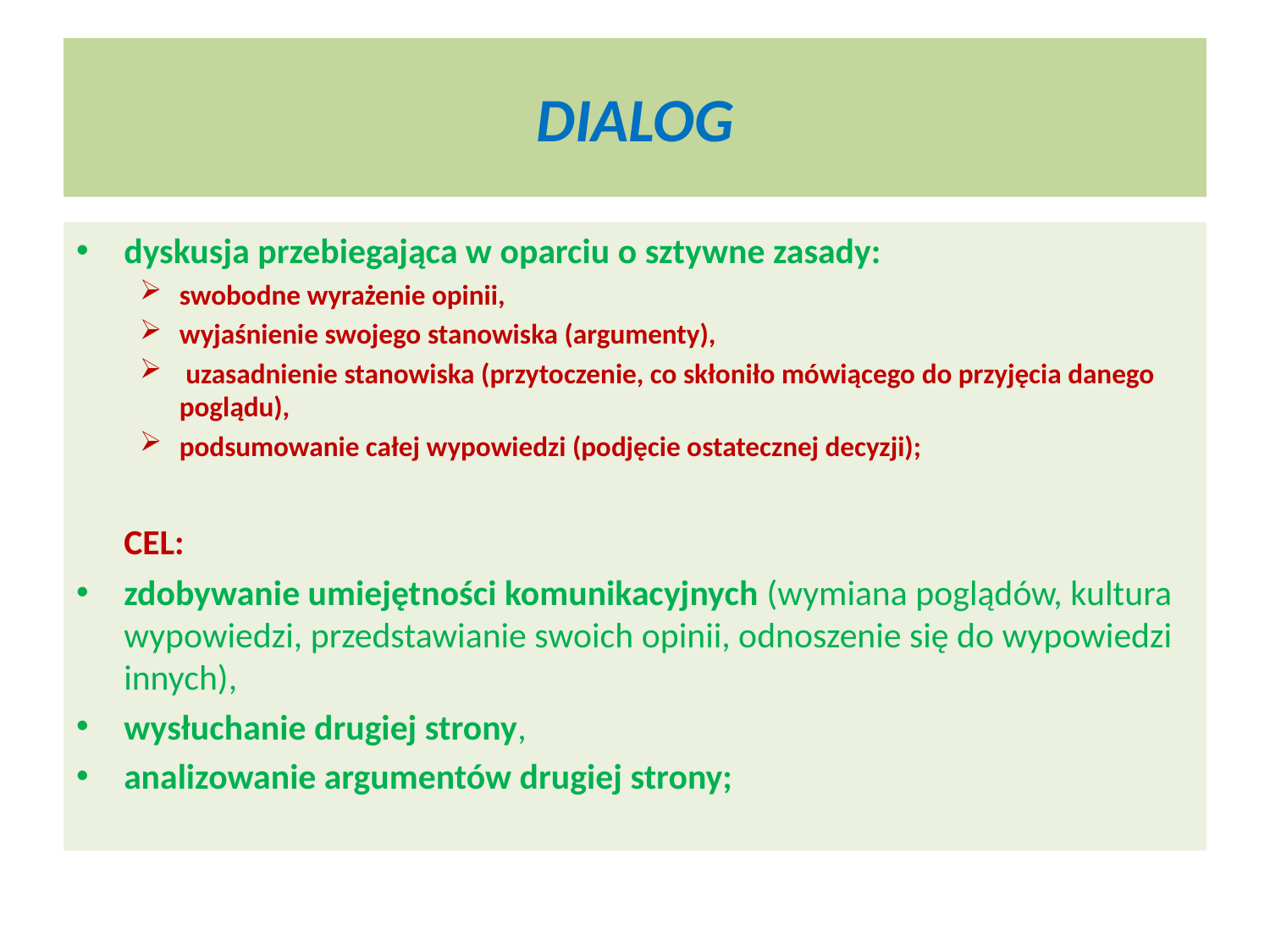

# DIALOG
dyskusja przebiegająca w oparciu o sztywne zasady:
swobodne wyrażenie opinii,
wyjaśnienie swojego stanowiska (argumenty),
 uzasadnienie stanowiska (przytoczenie, co skłoniło mówiącego do przyjęcia danego poglądu),
podsumowanie całej wypowiedzi (podjęcie ostatecznej decyzji);

	CEL:
zdobywanie umiejętności komunikacyjnych (wymiana poglądów, kultura wypowiedzi, przedstawianie swoich opinii, odnoszenie się do wypowiedzi innych),
wysłuchanie drugiej strony,
analizowanie argumentów drugiej strony;